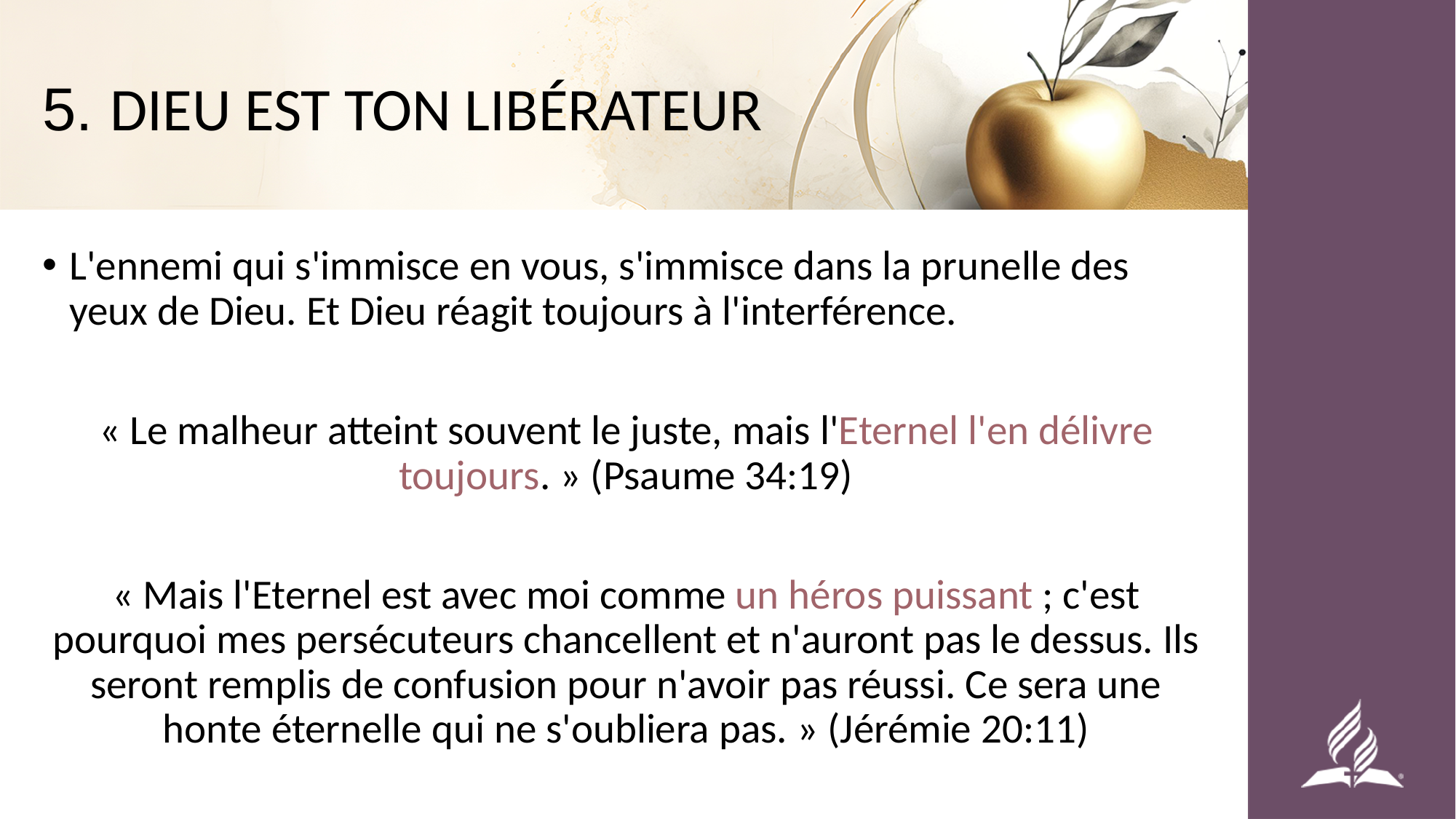

# 5. DIEU EST TON LIBÉRATEUR
L'ennemi qui s'immisce en vous, s'immisce dans la prunelle des yeux de Dieu. Et Dieu réagit toujours à l'interférence.

« Le malheur atteint souvent le juste, mais l'Eternel l'en délivre toujours. » (Psaume 34:19)

« Mais l'Eternel est avec moi comme un héros puissant ; c'est pourquoi mes persécuteurs chancellent et n'auront pas le dessus. Ils seront remplis de confusion pour n'avoir pas réussi. Ce sera une honte éternelle qui ne s'oubliera pas. » (Jérémie 20:11)